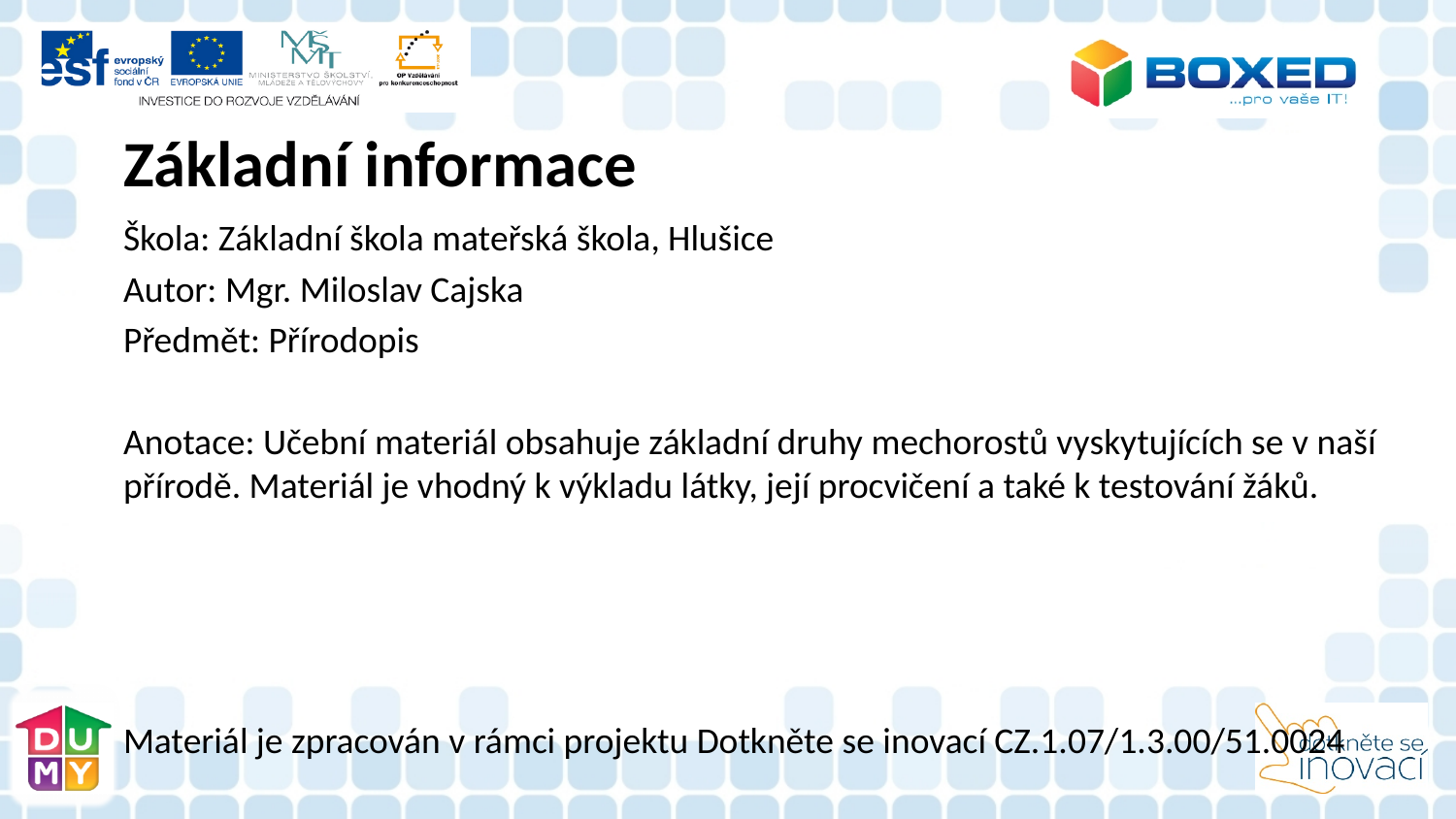

Základní informace
Škola: Základní škola mateřská škola, Hlušice
Autor: Mgr. Miloslav Cajska
Předmět: Přírodopis

Anotace: Učební materiál obsahuje základní druhy mechorostů vyskytujících se v naší přírodě. Materiál je vhodný k výkladu látky, její procvičení a také k testování žáků.

Materiál je zpracován v rámci projektu Dotkněte se inovací CZ.1.07/1.3.00/51.0024